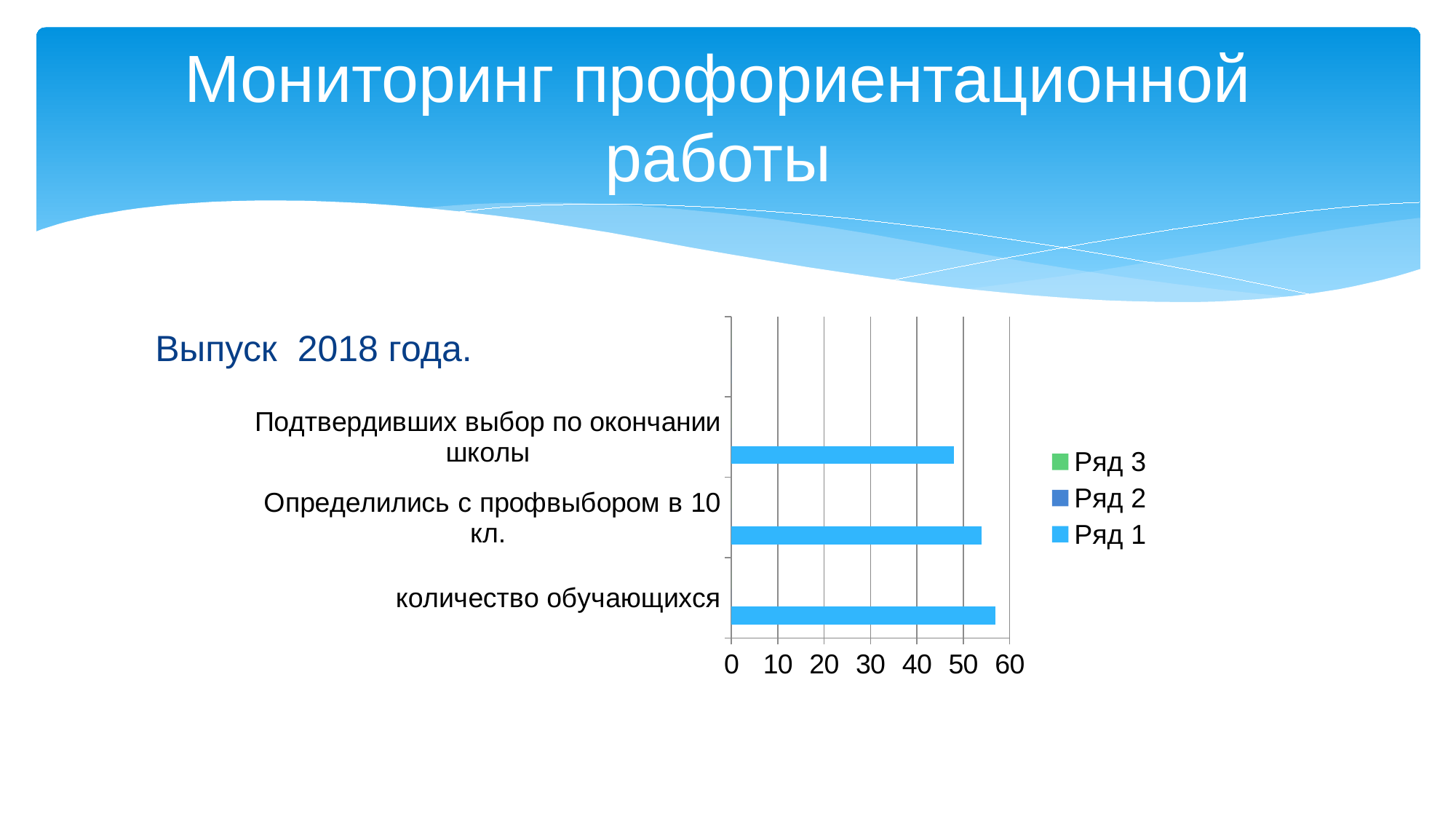

# Мониторинг профориентационной  работы

### Chart

| Category | Ряд 1 | Ряд 2 | Ряд 3 |
|---|---|---|---|
| количество обучающихся | 57.0 | 0.0 | 0.0 |
| Определились с профвыбором в 10 кл.  | 54.0 | 0.0 | 0.0 |
| Подтвердивших выбор по окончании школы | 48.0 | 0.0 | 0.0 |
Выпуск  2018 года.